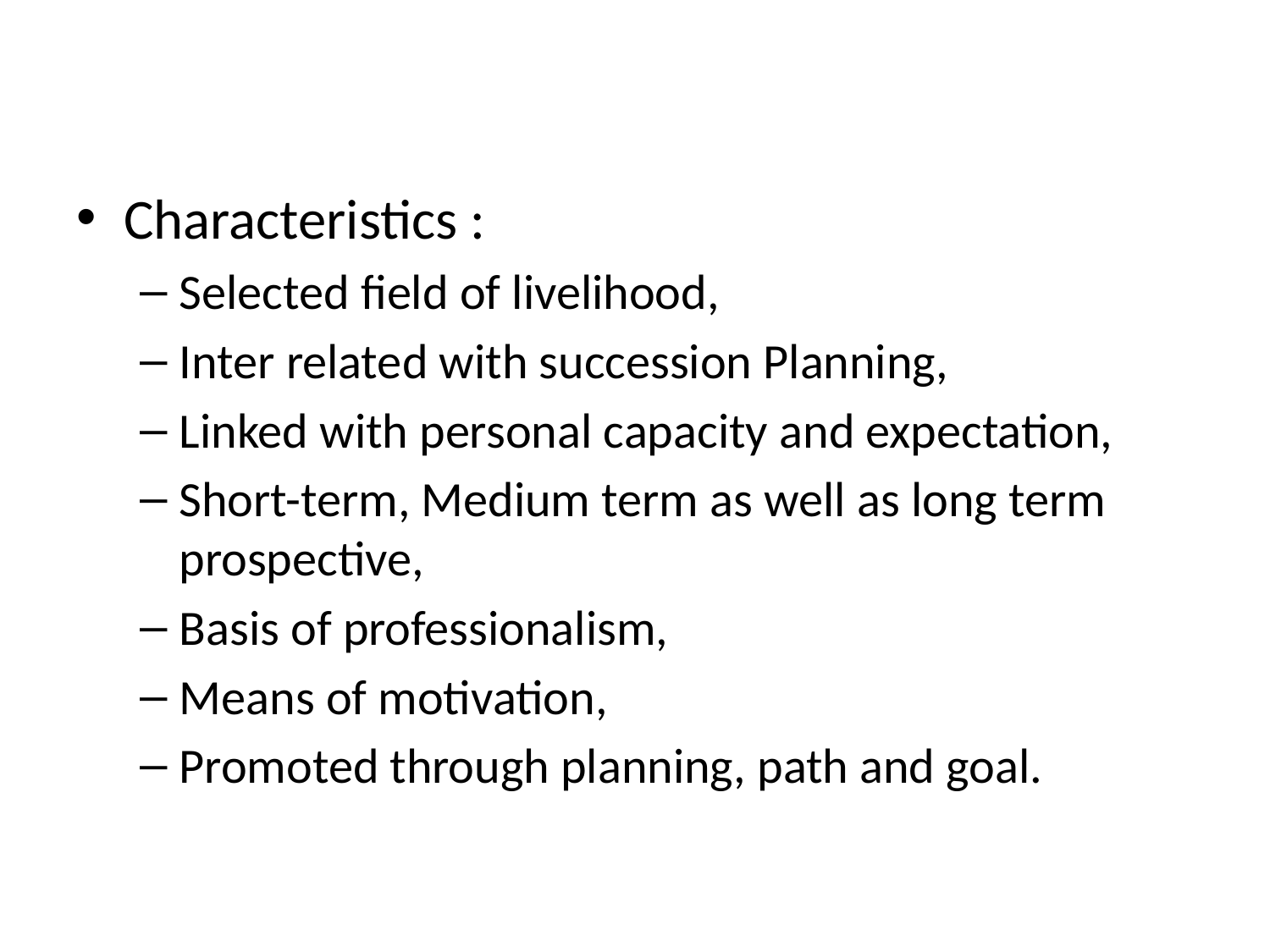

#
Characteristics :
Selected field of livelihood,
Inter related with succession Planning,
Linked with personal capacity and expectation,
Short-term, Medium term as well as long term prospective,
Basis of professionalism,
Means of motivation,
Promoted through planning, path and goal.